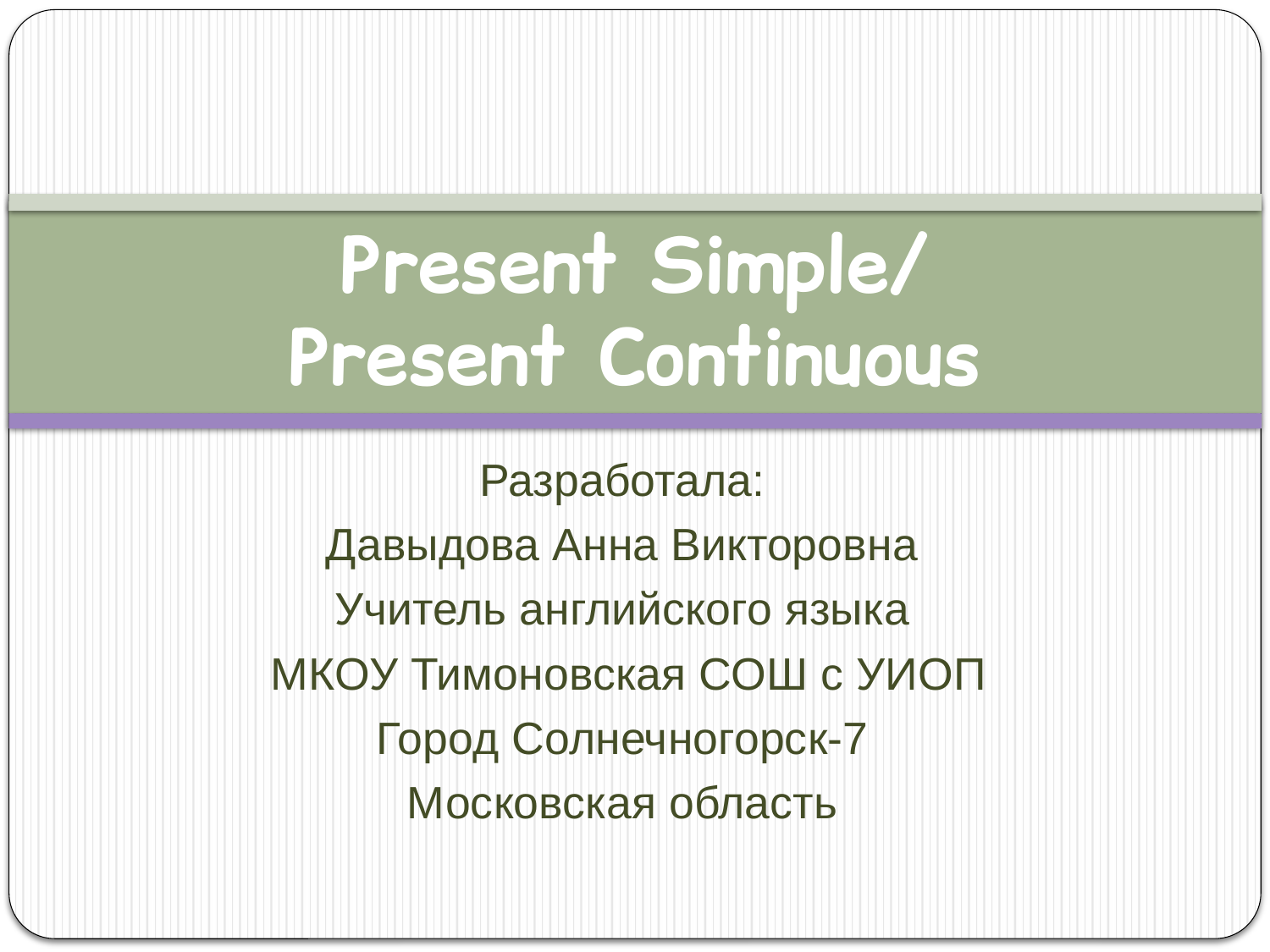

# Present Simple/ Present Continuous
Разработала:
Давыдова Анна Викторовна
Учитель английского языка
 МКОУ Тимоновская СОШ с УИОП
Город Солнечногорск-7
Московская область